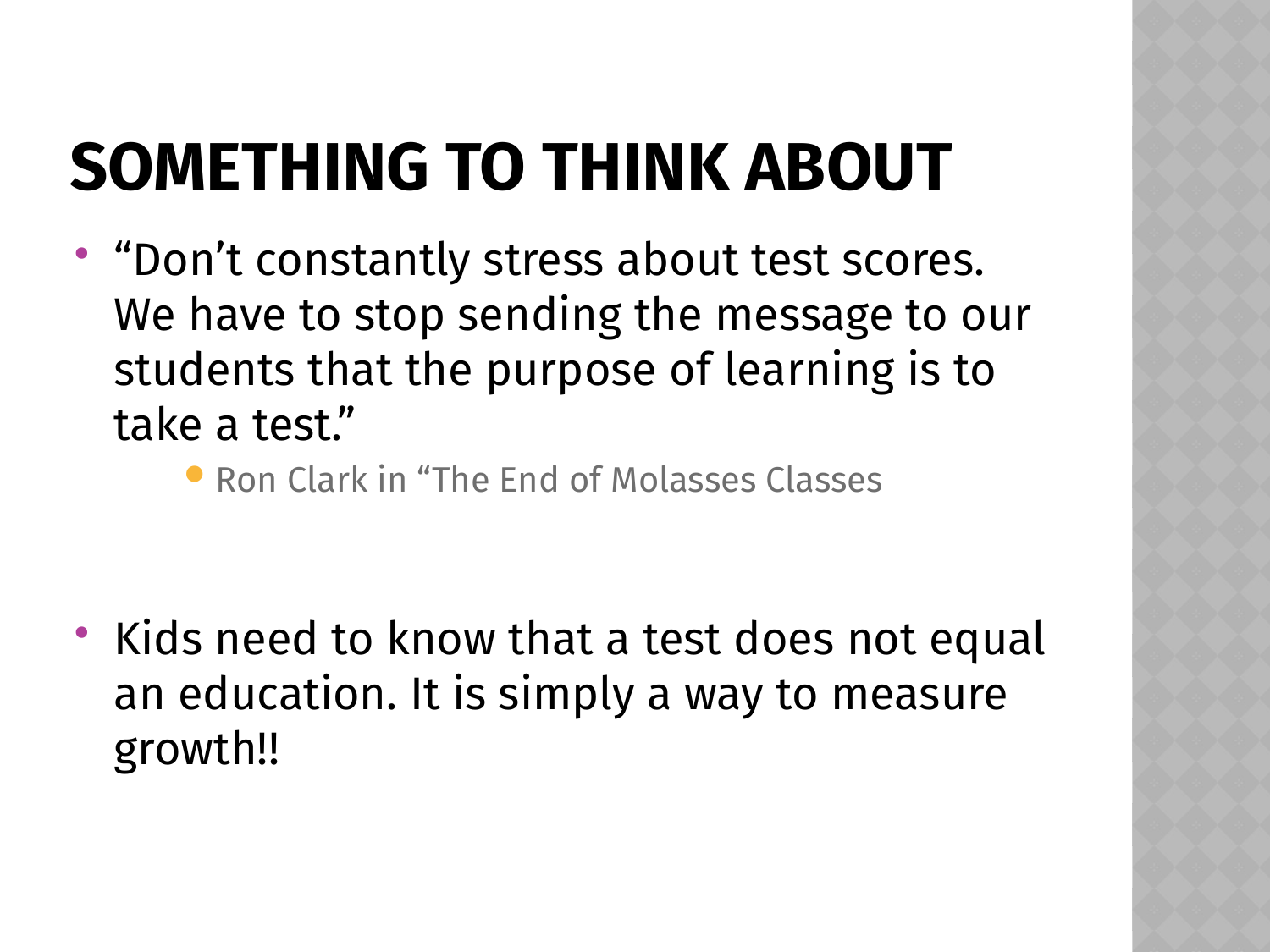

# Something to think about
“Don’t constantly stress about test scores.  We have to stop sending the message to our students that the purpose of learning is to take a test.”
Ron Clark in “The End of Molasses Classes

Kids need to know that a test does not equal an education. It is simply a way to measure growth!!